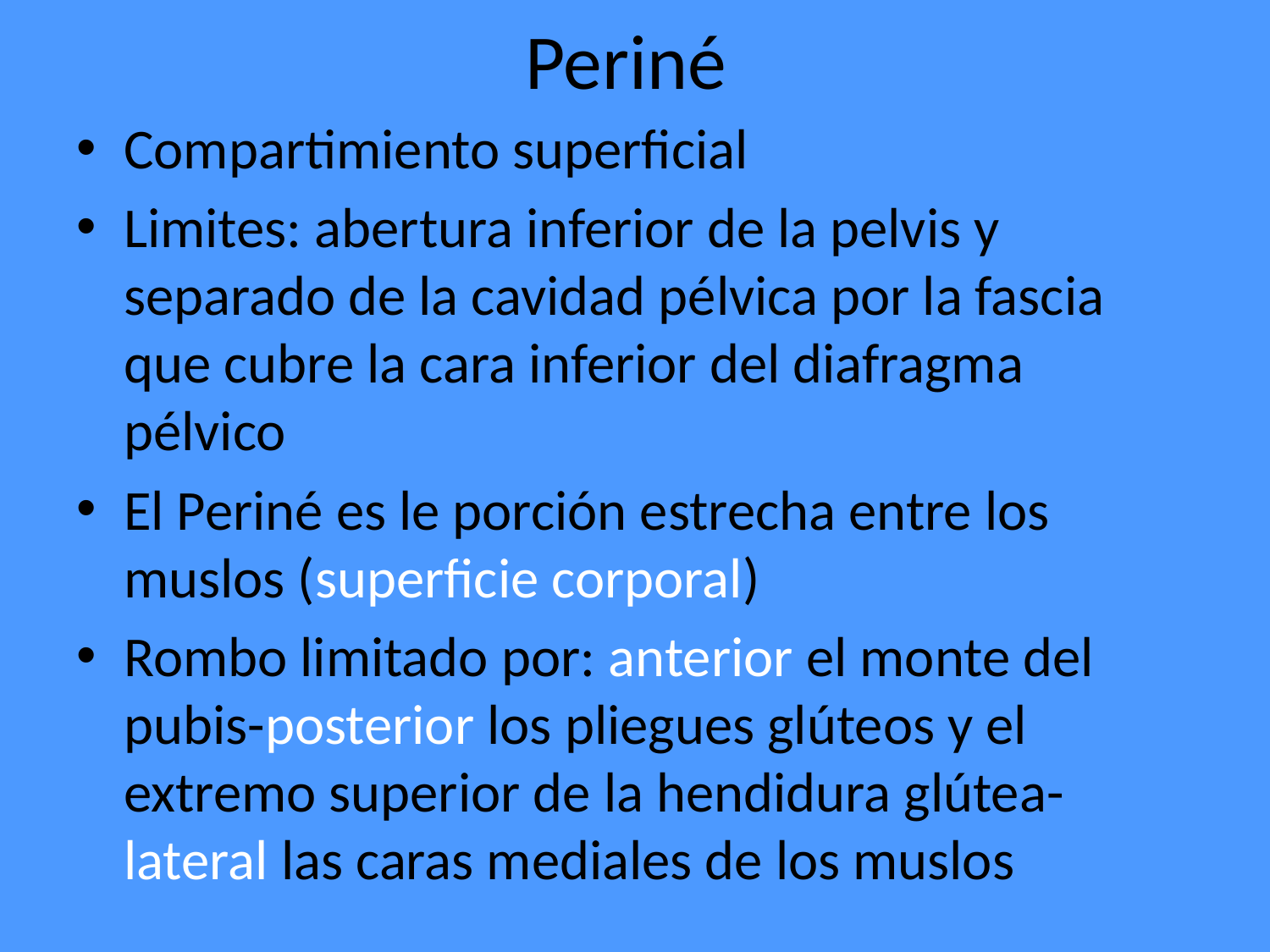

# Periné
Compartimiento superficial
Limites: abertura inferior de la pelvis y separado de la cavidad pélvica por la fascia que cubre la cara inferior del diafragma pélvico
El Periné es le porción estrecha entre los muslos (superficie corporal)
Rombo limitado por: anterior el monte del pubis-posterior los pliegues glúteos y el extremo superior de la hendidura glútea-lateral las caras mediales de los muslos